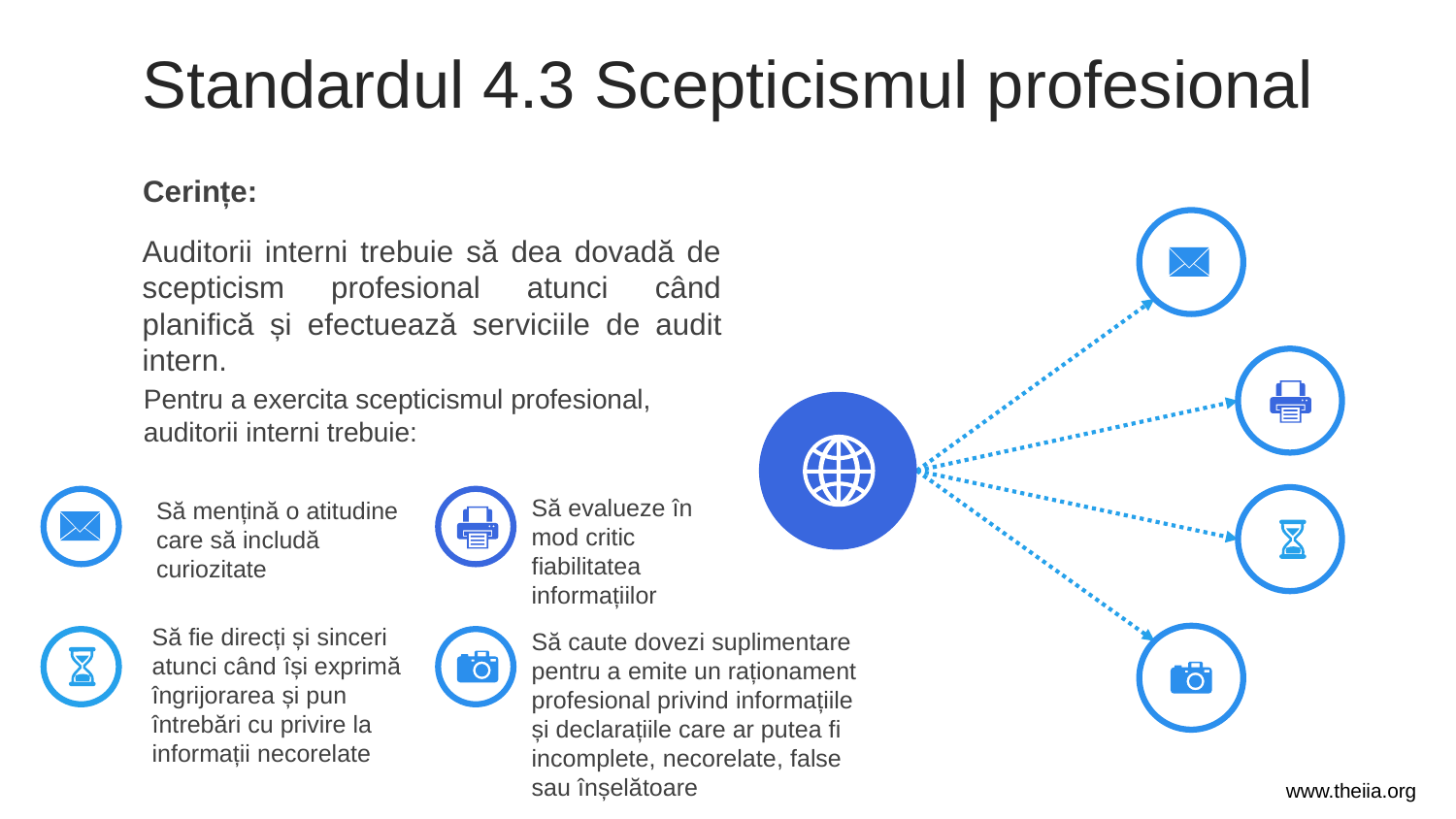

Standardul 4.3 Scepticismul profesional
Cerințe:
Auditorii interni trebuie să dea dovadă de scepticism profesional atunci când planifică și efectuează serviciile de audit intern.

Pentru a exercita scepticismul profesional, auditorii interni trebuie:

Să evalueze în mod critic fiabilitatea informațiilor

Să mențină o atitudine care să includă curiozitate

Să fie direcți și sinceri atunci când își exprimă îngrijorarea și pun întrebări cu privire la informații necorelate
Să caute dovezi suplimentare pentru a emite un raționament profesional privind informațiile și declarațiile care ar putea fi incomplete, necorelate, false sau înșelătoare

www.theiia.org